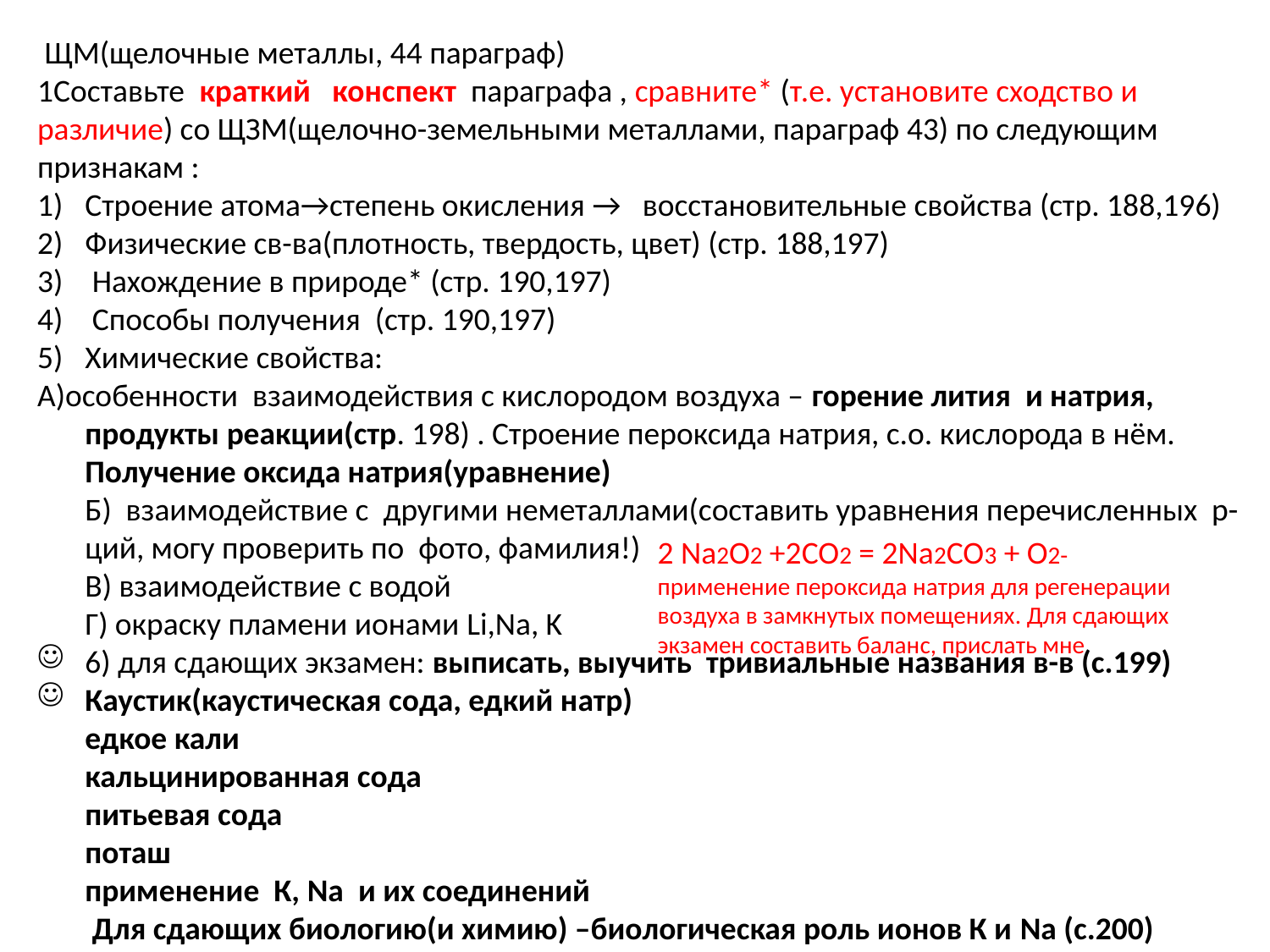

ЩМ(щелочные металлы, 44 параграф)
1Составьте  краткий   конспект  параграфа , сравните* (т.е. установите сходство и различие) со ЩЗМ(щелочно-земельными металлами, параграф 43) по следующим  признакам :
Строение атома→степень окисления →   восстановительные свойства (стр. 188,196)
Физические св-ва(плотность, твердость, цвет) (стр. 188,197)
 Нахождение в природе* (стр. 190,197)
 Способы получения  (стр. 190,197)
Химические свойства:
А)особенности  взаимодействия с кислородом воздуха – горение лития  и натрия, продукты реакции(стр. 198) . Строение пероксида натрия, с.о. кислорода в нём.
Получение оксида натрия(уравнение)
Б)  взаимодействие с  другими неметаллами(составить уравнения перечисленных  р-ций, могу проверить по  фото, фамилия!)
В) взаимодействие с водой
Г) окраску пламени ионами Li,Na, K
6) для сдающих экзамен: выписать, выучить  тривиальные названия в-в (с.199)
Каустик(каустическая сода, едкий натр)
едкое кали
кальцинированная сода
питьевая сода
поташ
применение  К, Na  и их соединений
 Для сдающих биологию(и химию) –биологическая роль ионов К и Na (с.200)

2 Na2O2 +2CO2 = 2Na2CO3 + O2- применение пероксида натрия для регенерации воздуха в замкнутых помещениях. Для сдающих экзамен составить баланс, прислать мне